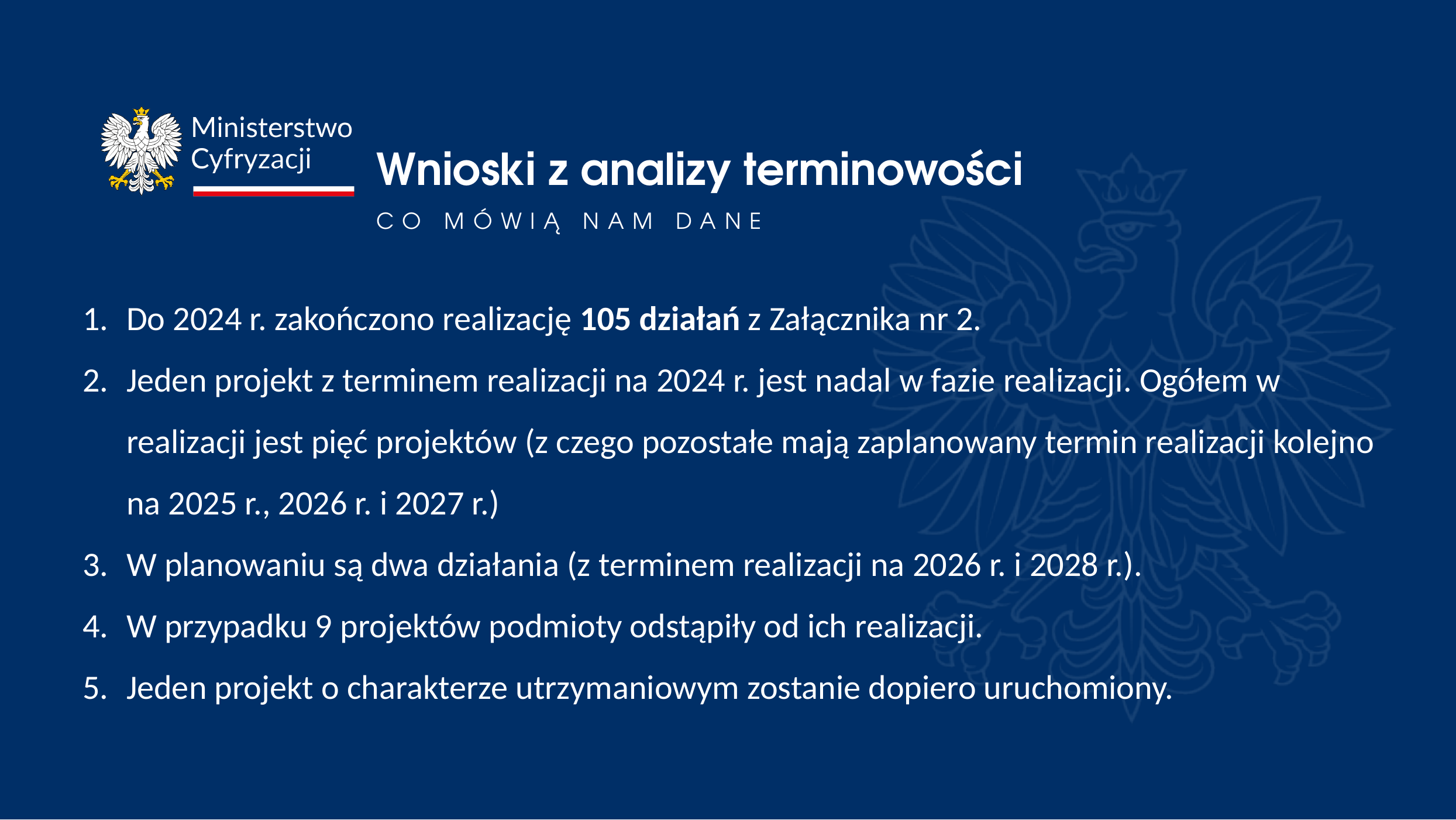

# Wnioski z analizy terminowości CO MÓWIĄ NAM DANE
Do 2024 r. zakończono realizację 105 działań z Załącznika nr 2.
Jeden projekt z terminem realizacji na 2024 r. jest nadal w fazie realizacji. Ogółem w realizacji jest pięć projektów (z czego pozostałe mają zaplanowany termin realizacji kolejno na 2025 r., 2026 r. i 2027 r.)
W planowaniu są dwa działania (z terminem realizacji na 2026 r. i 2028 r.).
W przypadku 9 projektów podmioty odstąpiły od ich realizacji.
Jeden projekt o charakterze utrzymaniowym zostanie dopiero uruchomiony.